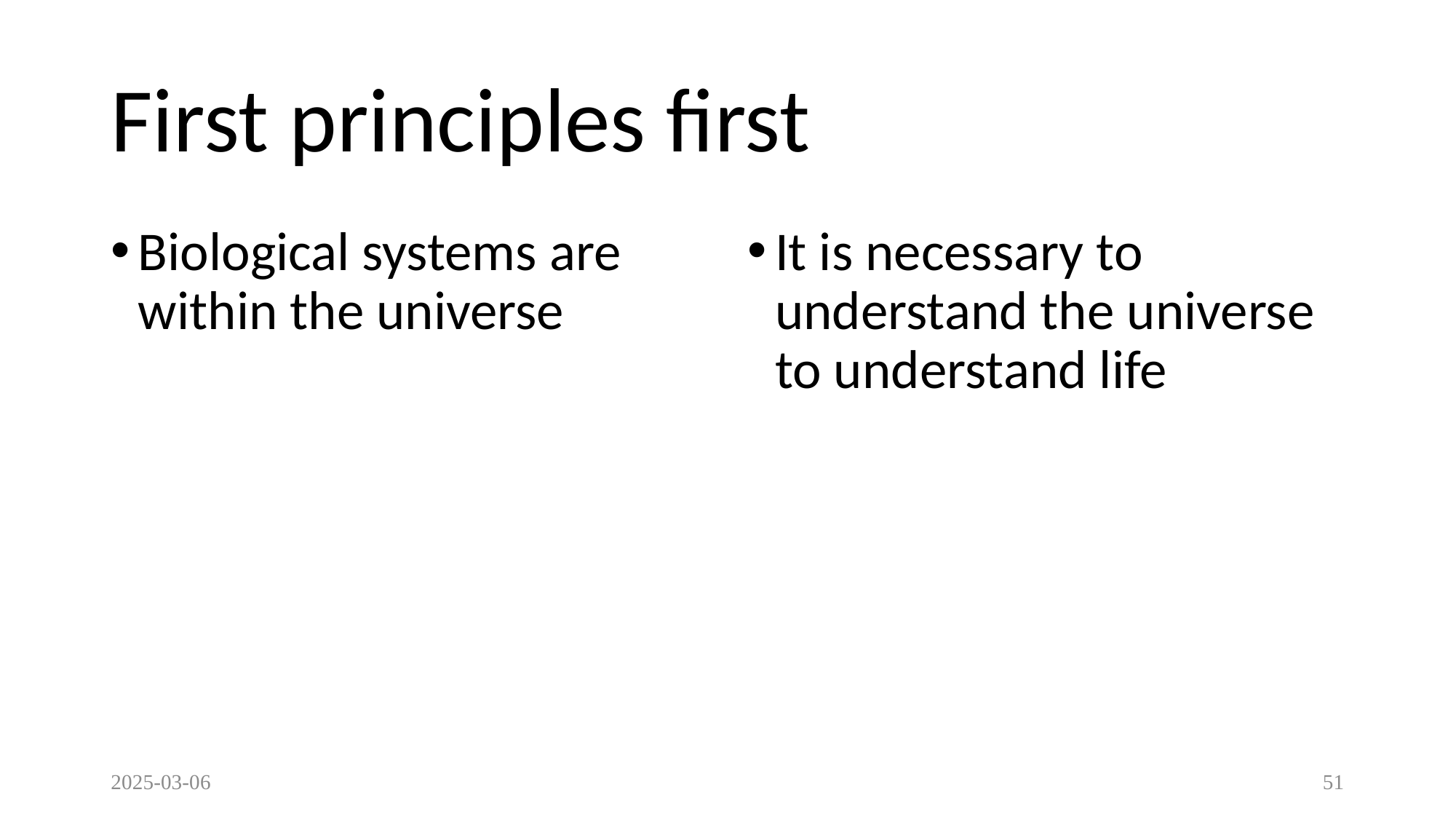

# First principles first
Biological systems are within the universe
It is necessary to understand the universe to understand life
2025-03-06
51